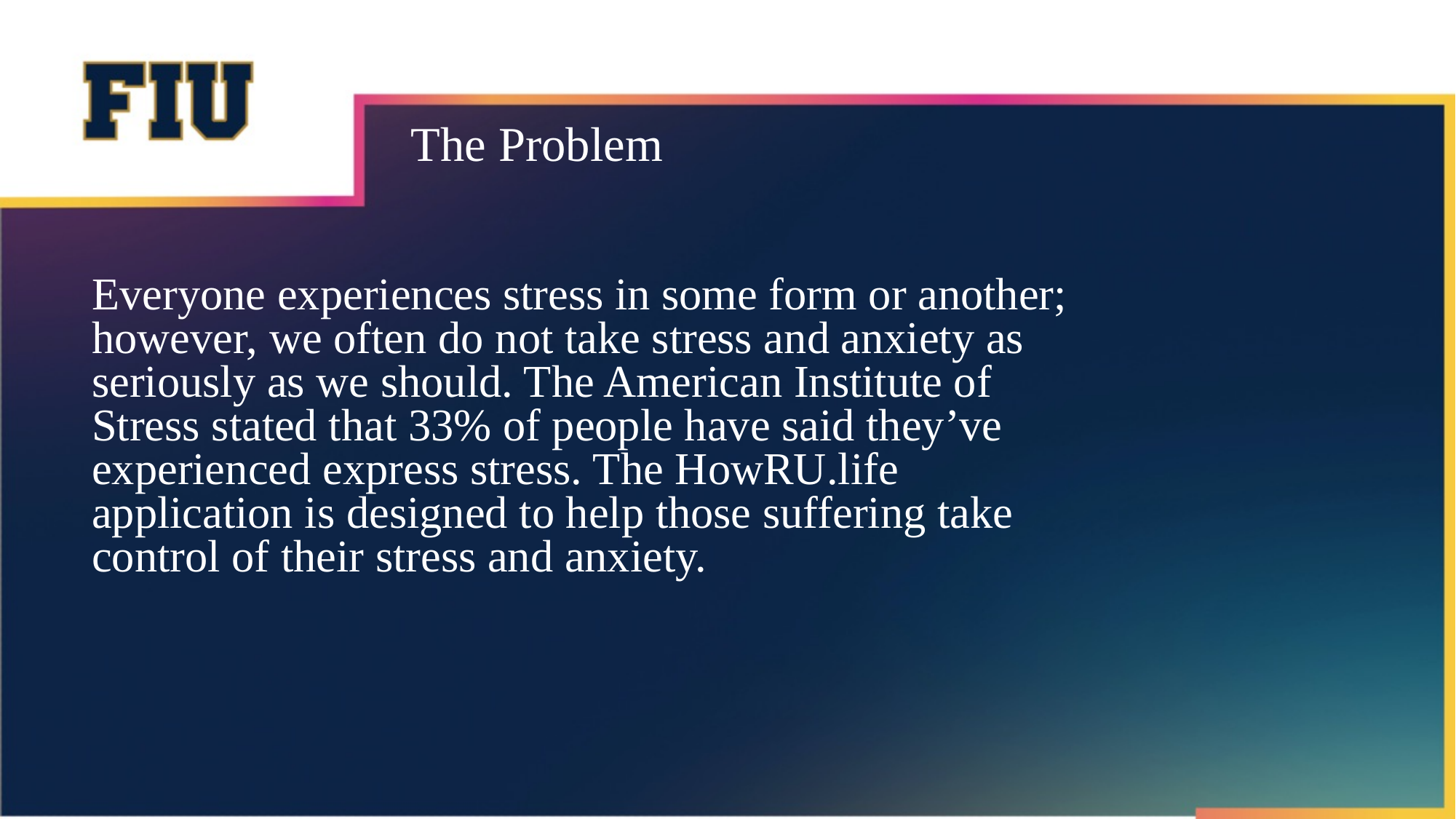

# The Problem
Everyone experiences stress in some form or another; however, we often do not take stress and anxiety as seriously as we should. The American Institute of Stress stated that 33% of people have said they’ve experienced express stress. The HowRU.life application is designed to help those suffering take control of their stress and anxiety.